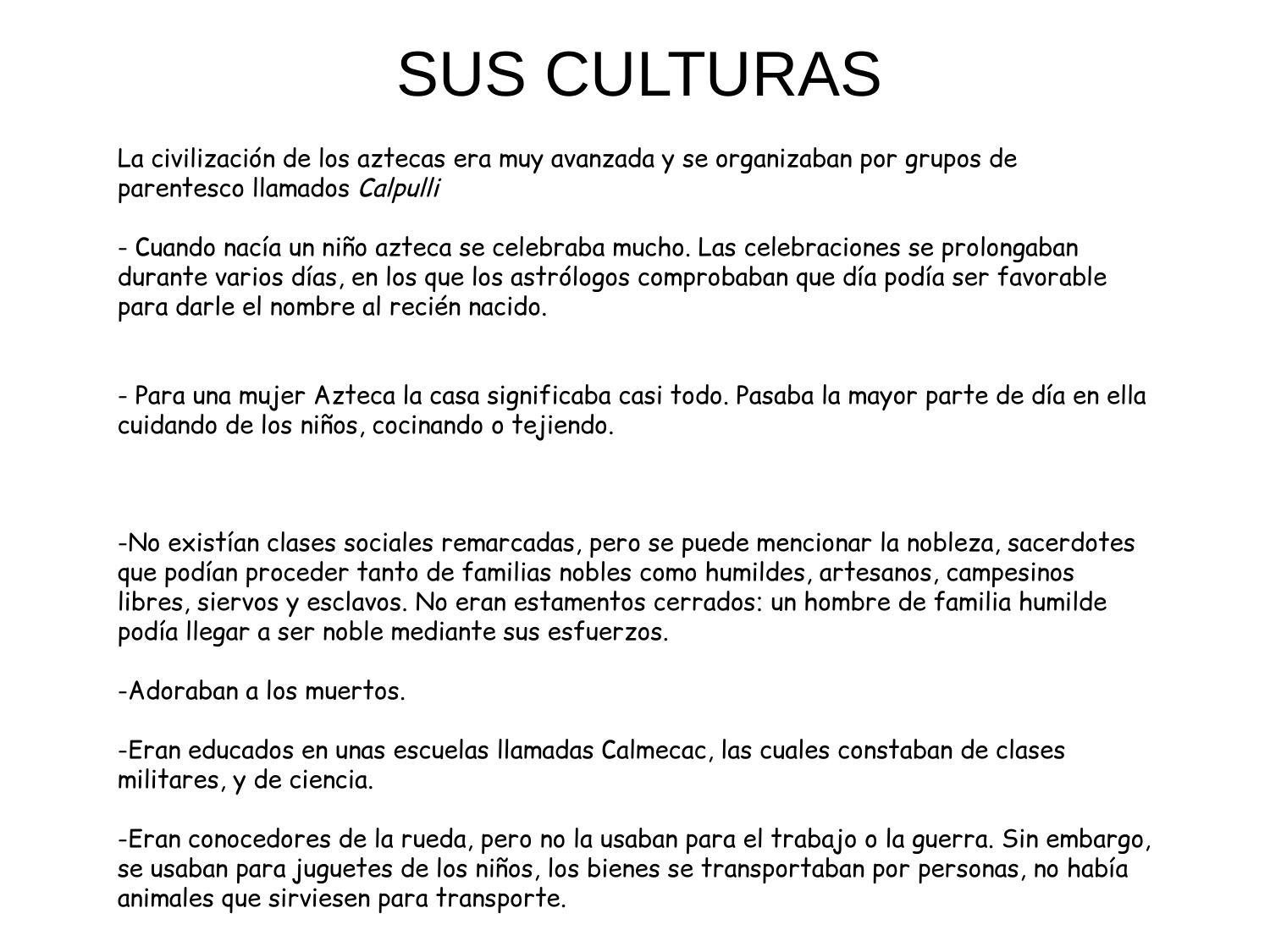

SUS CULTURAS
La civilización de los aztecas era muy avanzada y se organizaban por grupos de parentesco llamados Calpulli

- Cuando nacía un niño azteca se celebraba mucho. Las celebraciones se prolongaban durante varios días, en los que los astrólogos comprobaban que día podía ser favorable para darle el nombre al recién nacido.

- Para una mujer Azteca la casa significaba casi todo. Pasaba la mayor parte de día en ella cuidando de los niños, cocinando o tejiendo.

-No existían clases sociales remarcadas, pero se puede mencionar la nobleza, sacerdotes que podían proceder tanto de familias nobles como humildes, artesanos, campesinos libres, siervos y esclavos. No eran estamentos cerrados: un hombre de familia humilde podía llegar a ser noble mediante sus esfuerzos.
-Adoraban a los muertos. 
-Eran educados en unas escuelas llamadas Calmecac, las cuales constaban de clases militares, y de ciencia.
-Eran conocedores de la rueda, pero no la usaban para el trabajo o la guerra. Sin embargo, se usaban para juguetes de los niños, los bienes se transportaban por personas, no había animales que sirviesen para transporte.